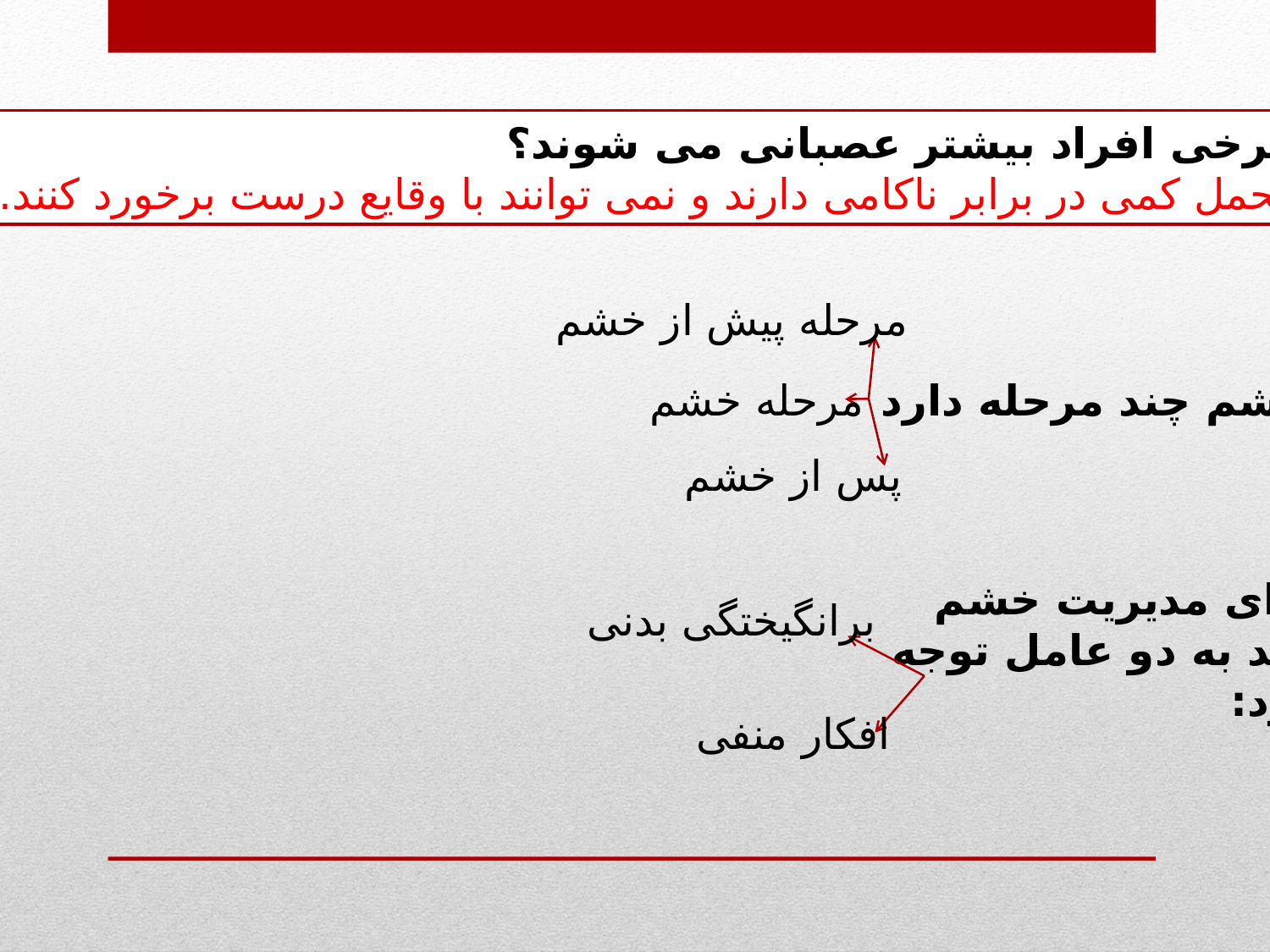

چرا برخی افراد بیشتر عصبانی می شوند؟
زیرا تحمل کمی در برابر ناکامی دارند و نمی توانند با وقایع درست برخورد کنند.
مرحله پیش از خشم
خشم چند مرحله دارد
مرحله خشم
پس از خشم
برای مدیریت خشم
باید به دو عامل توجه
کرد:
برانگیختگی بدنی
افکار منفی